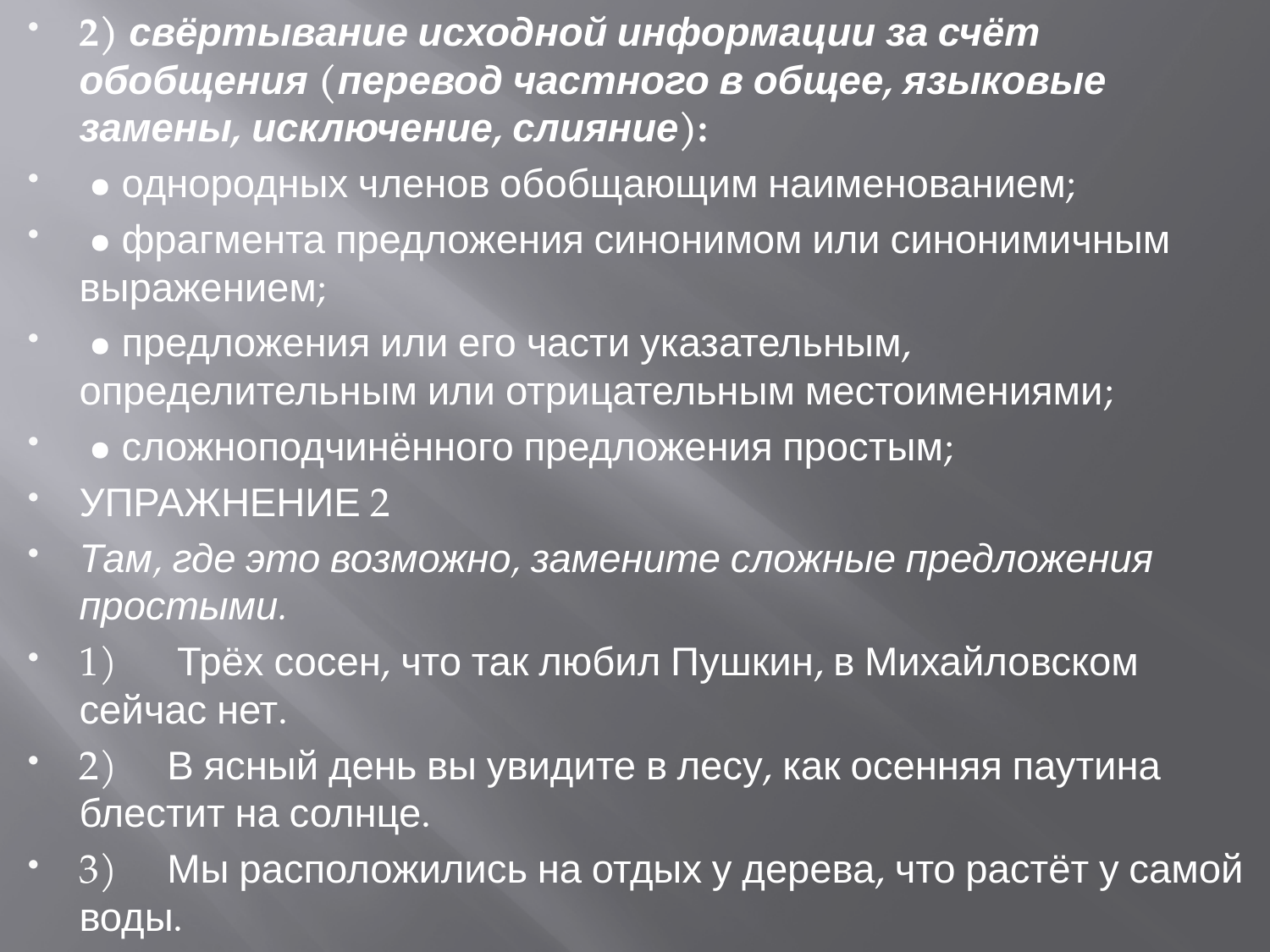

2) свёртывание исходной информации за счёт обобщения (перевод частного в общее, языковые замены, исключение, слияние):
 • однородных членов обобщающим наименованием;
 • фрагмента предложения синонимом или синонимичным выражением;
 • предложения или его части указательным, определительным или отрицательным местоимениями;
 • сложноподчинённого предложения простым;
УПРАЖНЕНИЕ 2
Там, где это возможно, замените сложные предложения простыми.
1)      Трёх сосен, что так любил Пушкин, в Михайловском сейчас нет.
2)     В ясный день вы увидите в лесу, как осенняя паутина блестит на солнце.
3)     Мы расположились на отдых у дерева, что растёт у самой воды.